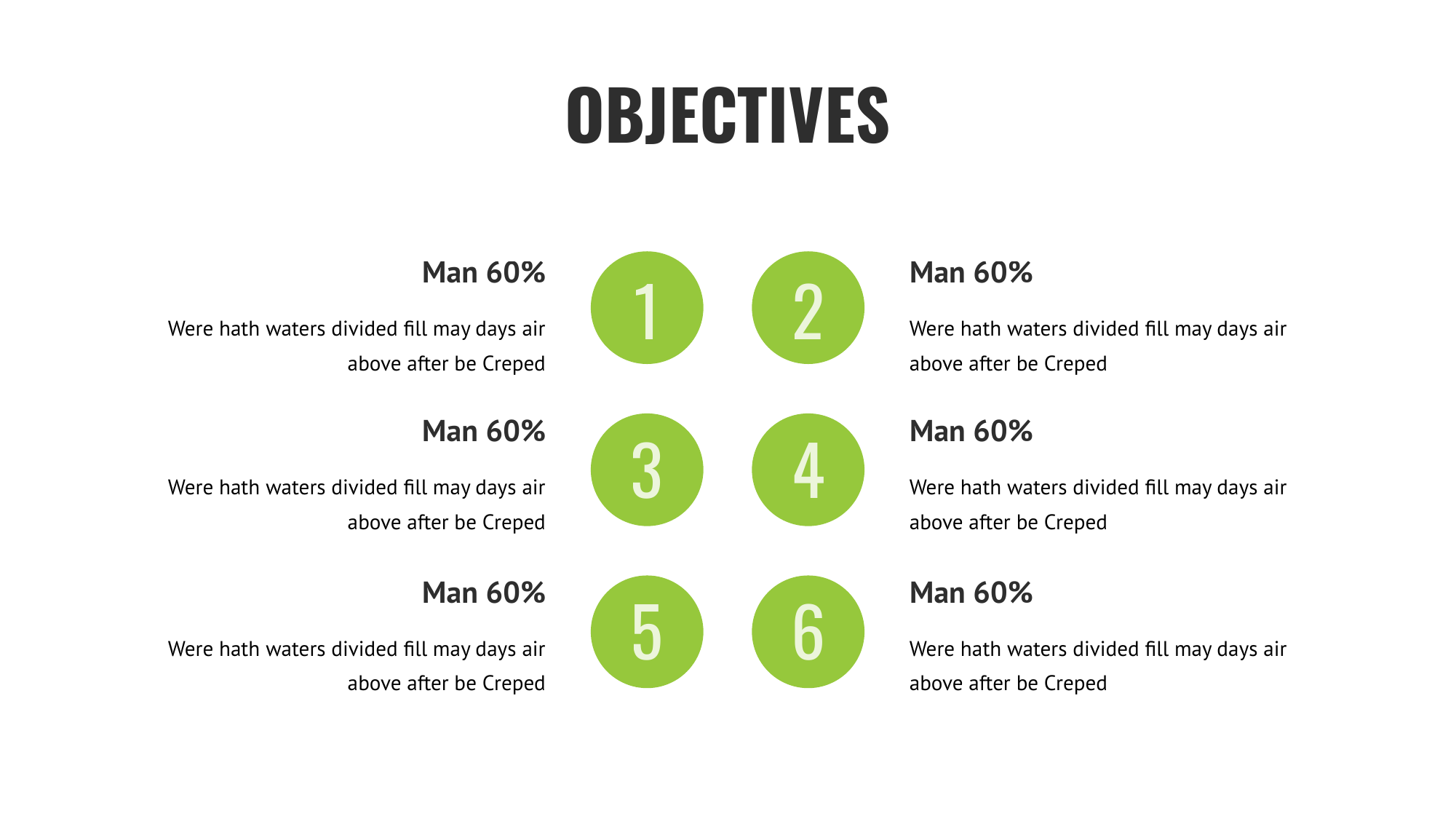

OBJECTIVES
Man 60%
Man 60%

1
2
Were hath waters divided fill may days air above after be Creped
Were hath waters divided fill may days air above after be Creped
Man 60%
Man 60%

3
4
Were hath waters divided fill may days air above after be Creped
Were hath waters divided fill may days air above after be Creped
Man 60%
Man 60%

5
6
Were hath waters divided fill may days air above after be Creped
Were hath waters divided fill may days air above after be Creped